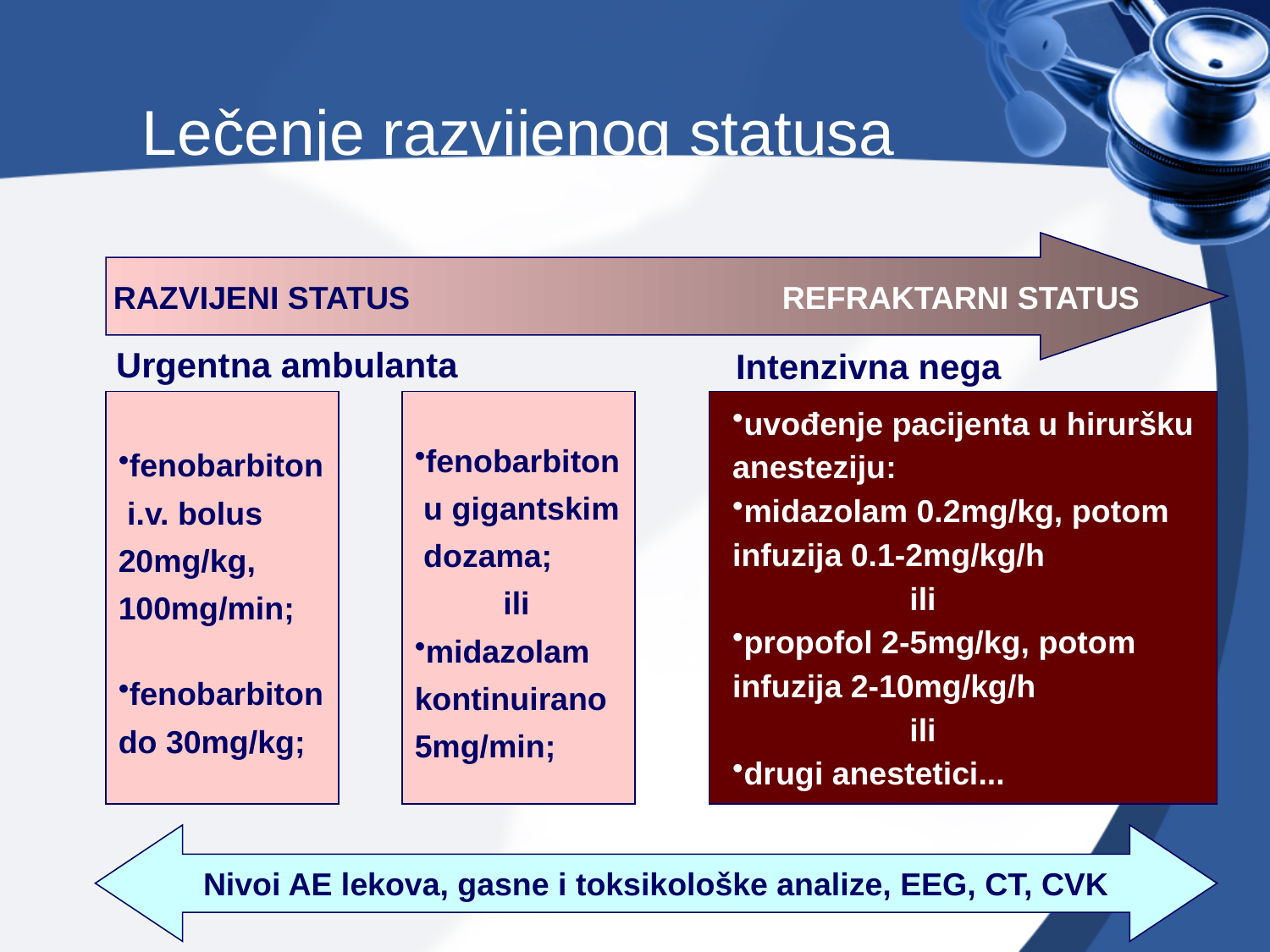

# Lečenje razvijenog statusa
                              RAZVIJENI STATUS                                          REFRAKTARNI STATUS
Urgentna ambulanta
Intenzivna nega
fenobarbiton
 i.v. bolus
20mg/kg,
100mg/min;
fenobarbiton
do 30mg/kg;
fenobarbiton
 u gigantskim
 dozama;
          ili
midazolam
kontinuirano
5mg/min;

uvođenje pacijenta u hiruršku
anesteziju:
midazolam 0.2mg/kg, potom
infuzija 0.1-2mg/kg/h
                    ili
propofol 2-5mg/kg, potom
infuzija 2-10mg/kg/h
                    ili
drugi anestetici...
Nivoi AE lekova, gasne i toksikološke analize, EEG, CT, CVK
51